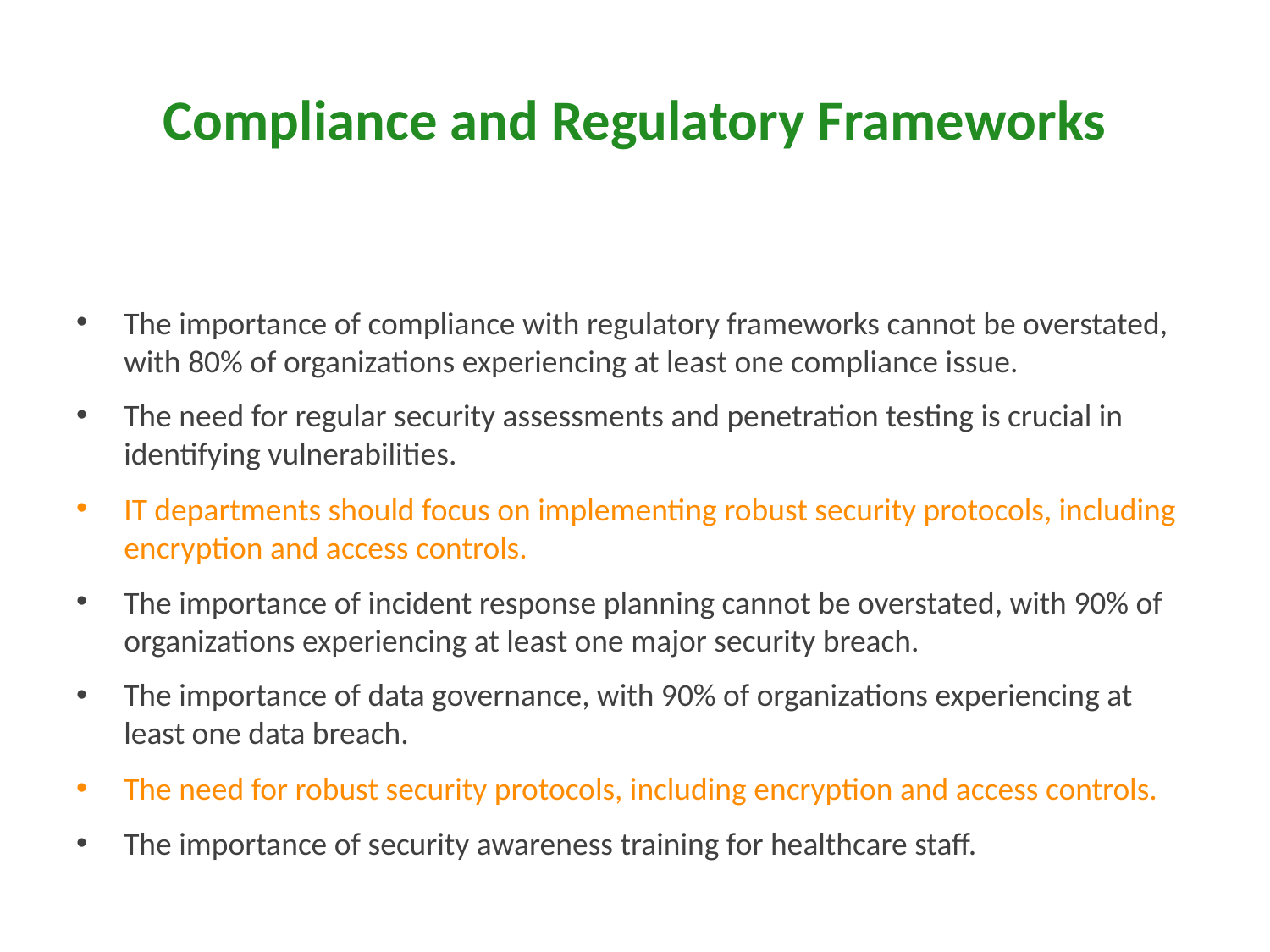

# Compliance and Regulatory Frameworks

The importance of compliance with regulatory frameworks cannot be overstated, with 80% of organizations experiencing at least one compliance issue.
The need for regular security assessments and penetration testing is crucial in identifying vulnerabilities.
IT departments should focus on implementing robust security protocols, including encryption and access controls.
The importance of incident response planning cannot be overstated, with 90% of organizations experiencing at least one major security breach.
The importance of data governance, with 90% of organizations experiencing at least one data breach.
The need for robust security protocols, including encryption and access controls.
The importance of security awareness training for healthcare staff.